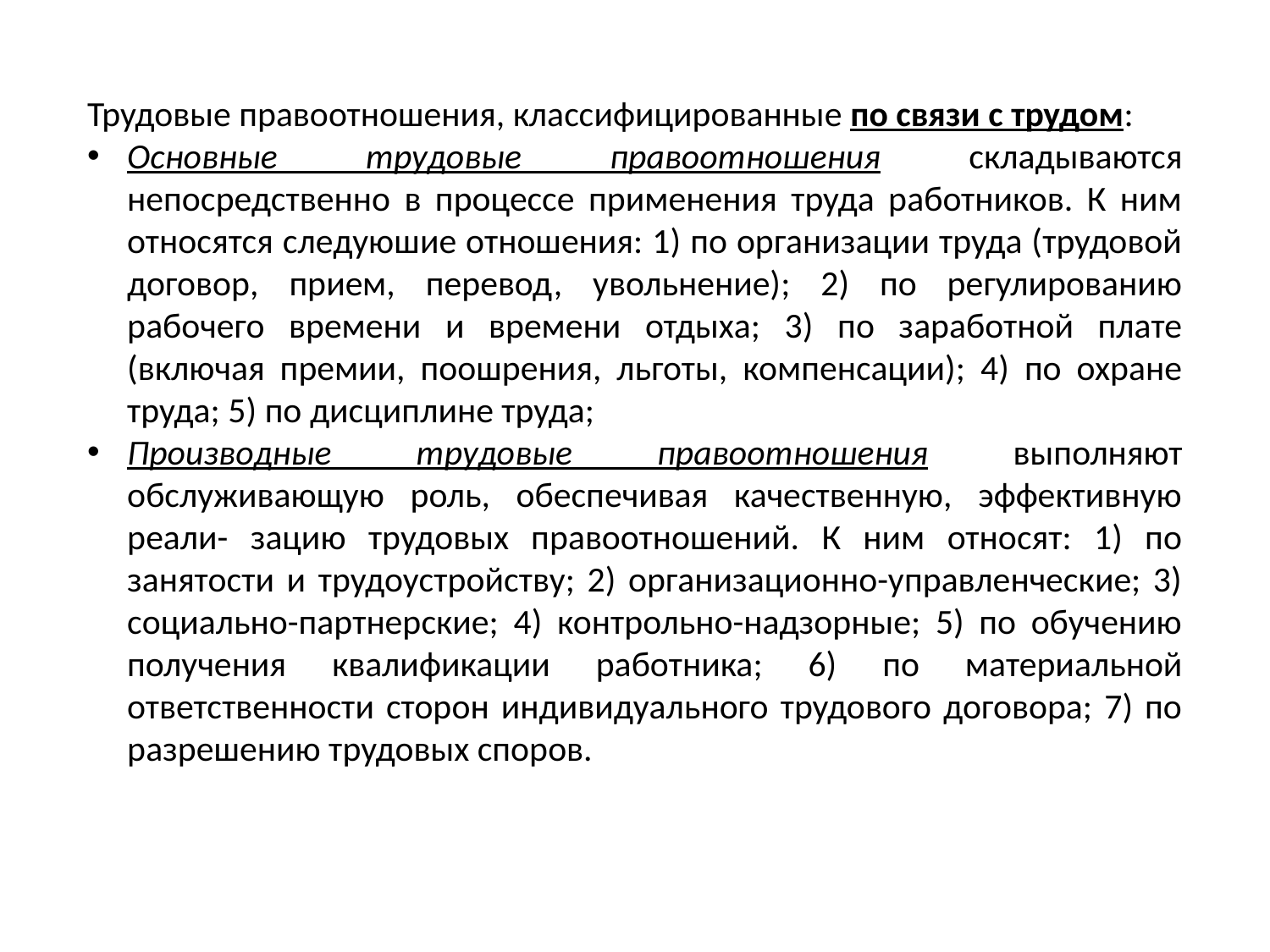

Трудовые правоотношения, классифицированные по связи с трудом:
Основные трудовые правоотношения складываются непосредственно в процессе применения труда работников. К ним относятся следуюшие отношения: 1) по организации труда (трудовой договор, прием, перевод, увольнение); 2) по регулированию рабочего времени и времени отдыха; 3) по заработной плате (включая премии, поошрения, льготы, компенсации); 4) по охране труда; 5) по дисциплине труда;
Производные трудовые правоотношения выполняют обслуживающую роль, обеспечивая качественную, эффективную реали- зацию трудовых правоотношений. К ним относят: 1) по занятости и трудоустройству; 2) организационно-управленческие; 3) социально-партнерские; 4) контрольно-надзорные; 5) по обучению получения квалификации работника; 6) по материальной ответственности сторон индивидуального трудового договора; 7) по разрешению трудовых споров.